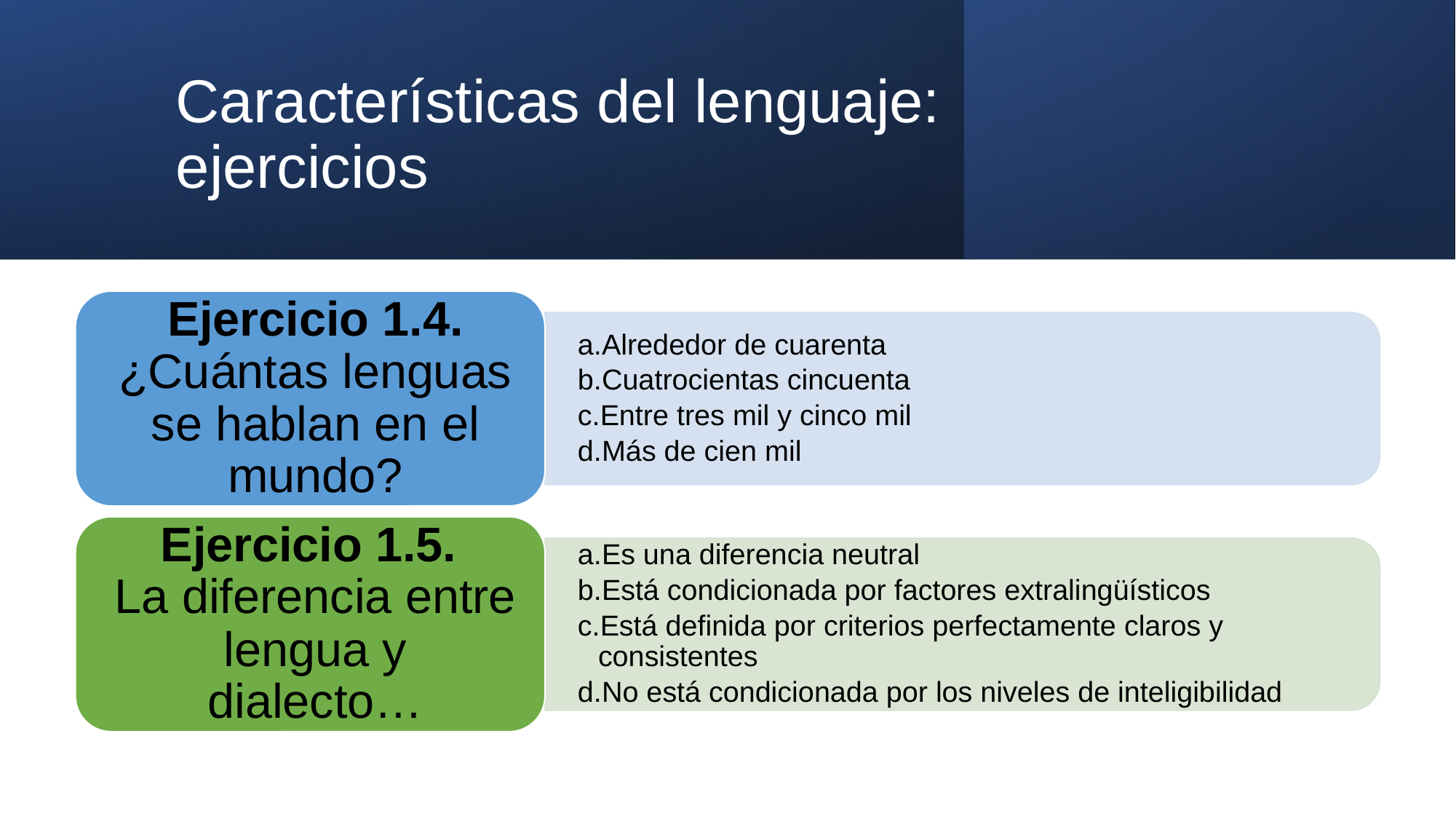

# Características del lenguaje: ejercicios
Alrededor de cuarenta
Cuatrocientas cincuenta
Entre tres mil y cinco mil
Más de cien mil
Ejercicio 1.4. ¿Cuántas lenguas se hablan en el mundo?
Es una diferencia neutral
Está condicionada por factores extralingüísticos
Está definida por criterios perfectamente claros y consistentes
No está condicionada por los niveles de inteligibilidad
Ejercicio 1.5.
La diferencia entre lengua y dialecto…